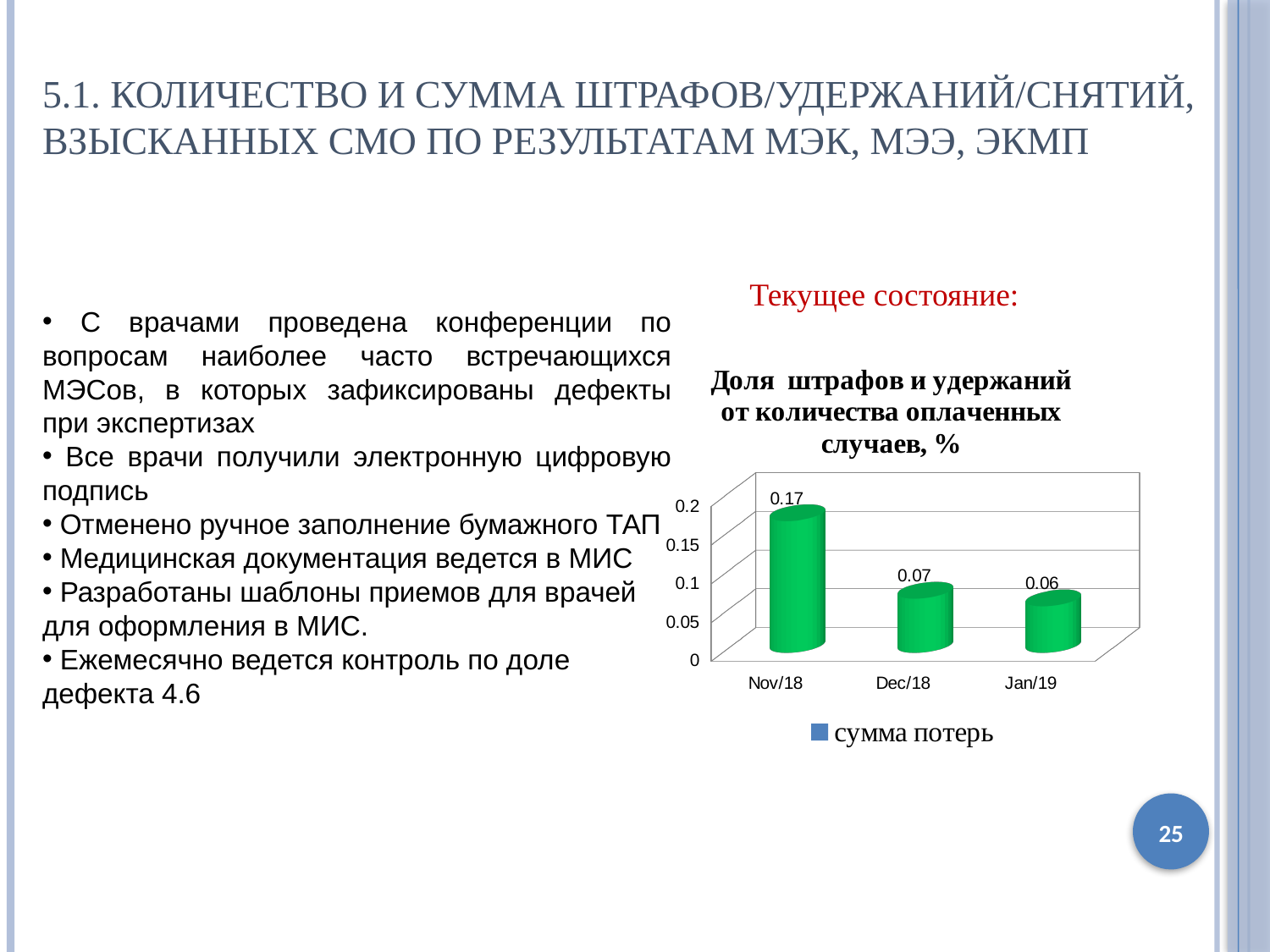

5.1. Количество и сумма штрафов/удержаний/снятий, взысканных СМО по результатам МЭК, МЭЭ, ЭКМП
Текущее состояние:

 С врачами проведена конференции по вопросам наиболее часто встречающихся МЭСов, в которых зафиксированы дефекты при экспертизах
 Все врачи получили электронную цифровую подпись
 Отменено ручное заполнение бумажного ТАП
 Медицинская документация ведется в МИС
 Разработаны шаблоны приемов для врачей для оформления в МИС.
 Ежемесячно ведется контроль по доле дефекта 4.6

[unsupported chart]

25